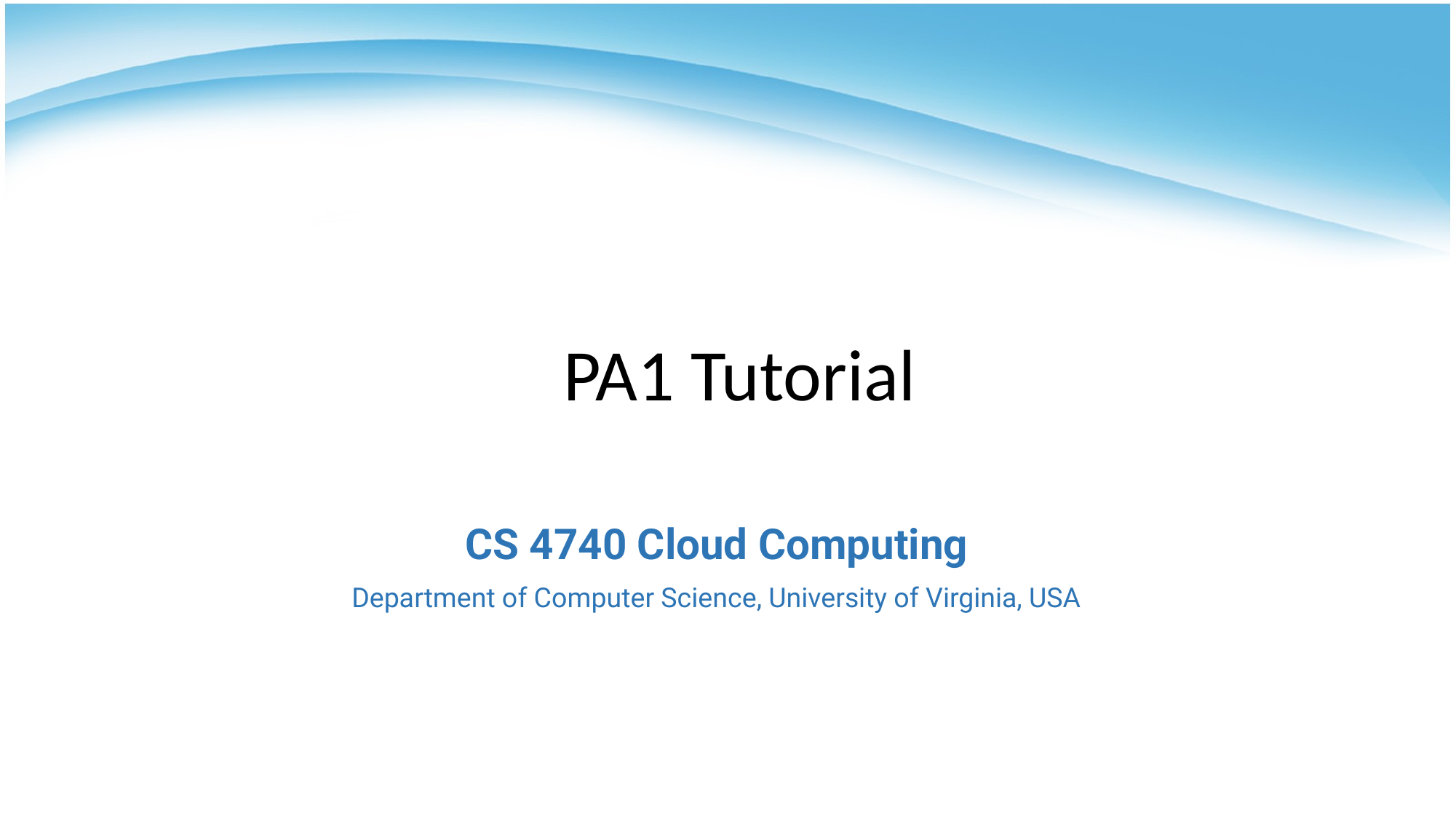

# PA1 Tutorial

CS 4740 Cloud Computing
Department of Computer Science, University of Virginia, USA